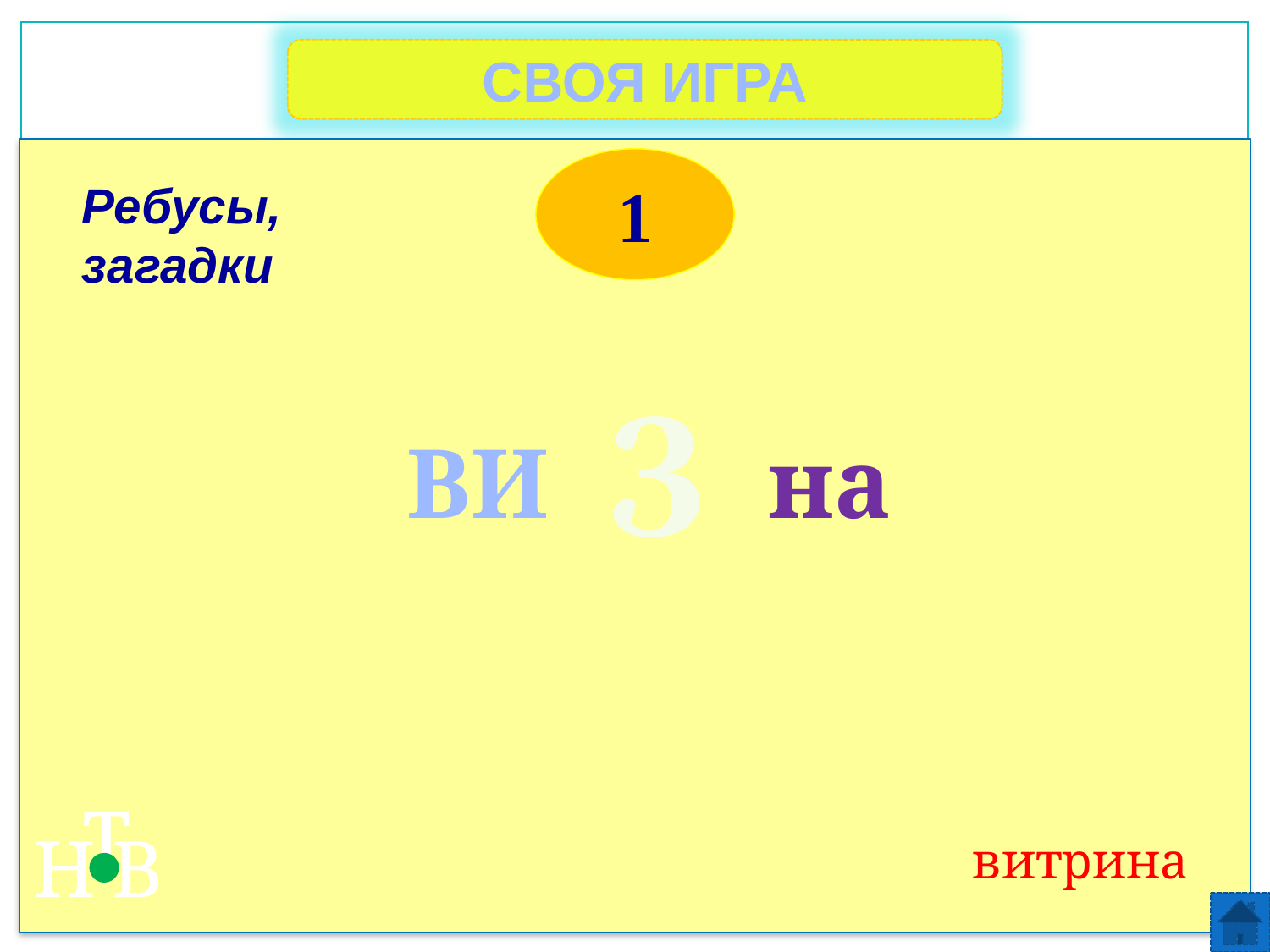

СВОЯ ИГРА

1
Ребусы, загадки
3
ВИ
на
Т
Н
В
витрина